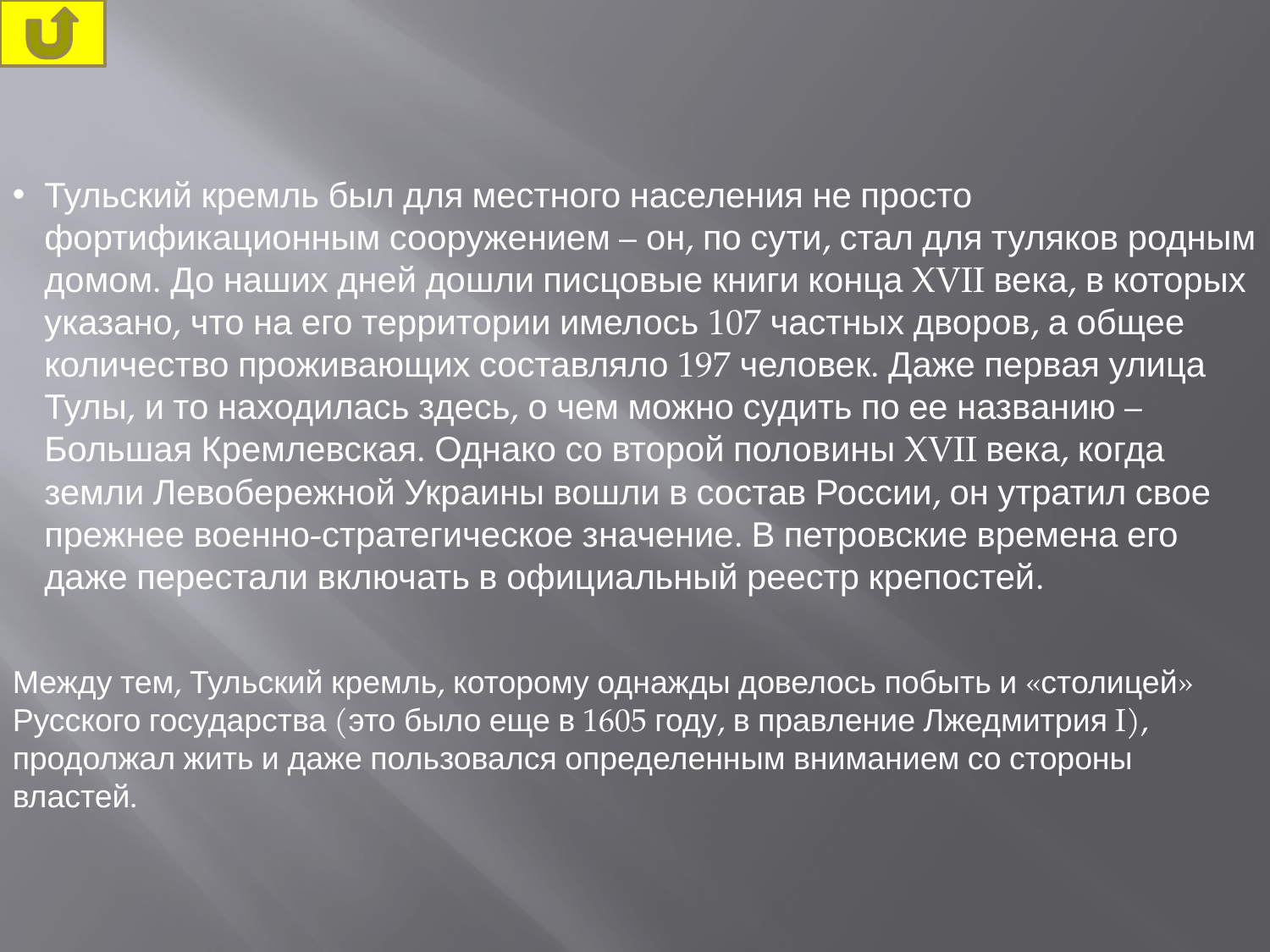

# Тульский кремль был для местного населения не просто фортификационным сооружением – он, по сути, стал для туляков родным домом. До наших дней дошли писцовые книги конца XVII века, в которых указано, что на его территории имелось 107 частных дворов, а общее количество проживающих составляло 197 человек. Даже первая улица Тулы, и то находилась здесь, о чем можно судить по ее названию – Большая Кремлевская. Однако со второй половины XVII века, когда земли Левобережной Украины вошли в состав России, он утратил свое прежнее военно-стратегическое значение. В петровские времена его даже перестали включать в официальный реестр крепостей.
Между тем, Тульский кремль, которому однажды довелось побыть и «столицей» Русского государства (это было еще в 1605 году, в правление Лжедмитрия I), продолжал жить и даже пользовался определенным вниманием со стороны властей.